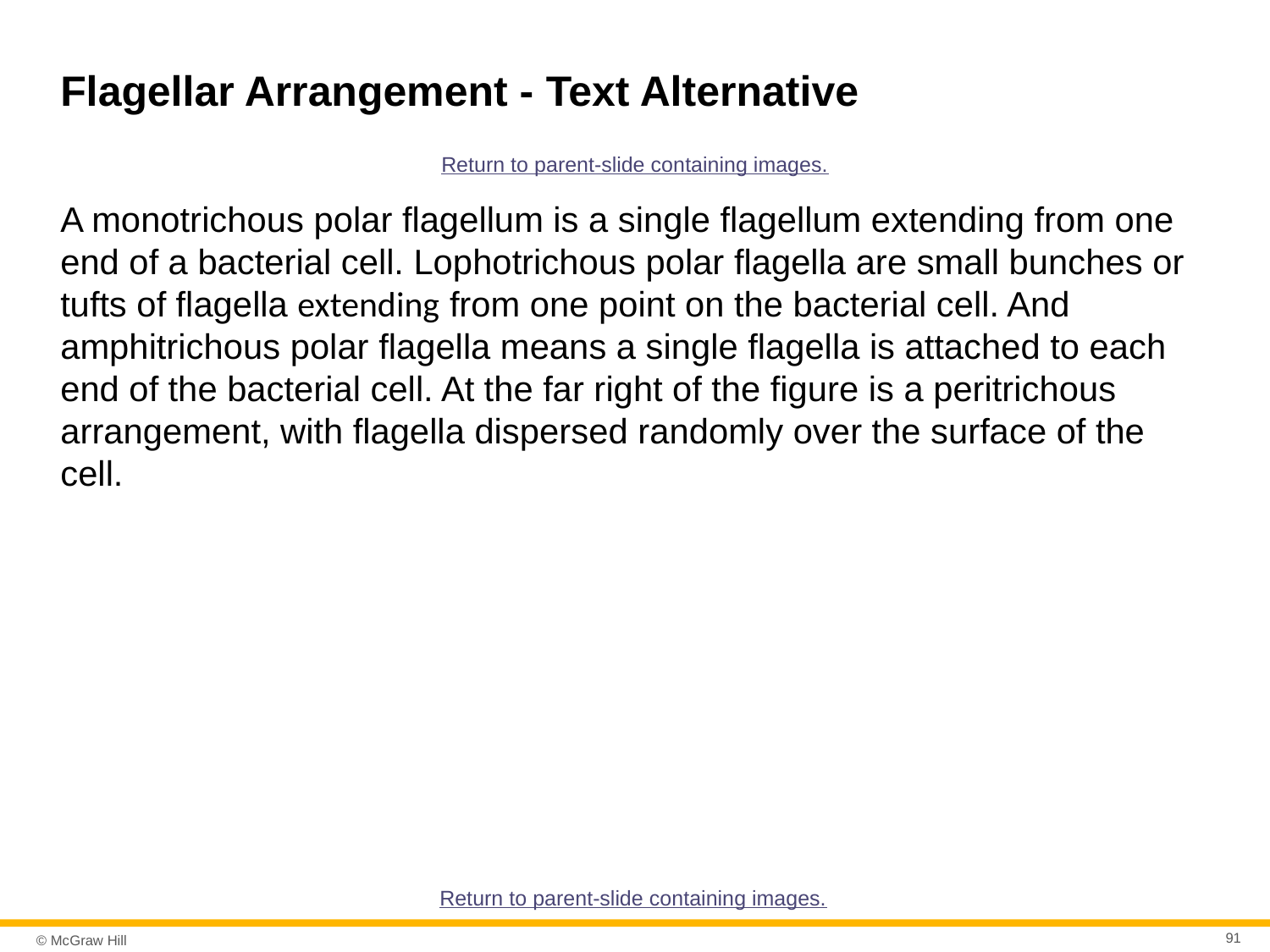

# Flagellar Arrangement - Text Alternative
Return to parent-slide containing images.
A monotrichous polar flagellum is a single flagellum extending from one end of a bacterial cell. Lophotrichous polar flagella are small bunches or tufts of flagella extending from one point on the bacterial cell. And amphitrichous polar flagella means a single flagella is attached to each end of the bacterial cell. At the far right of the figure is a peritrichous arrangement, with flagella dispersed randomly over the surface of the cell.
Return to parent-slide containing images.